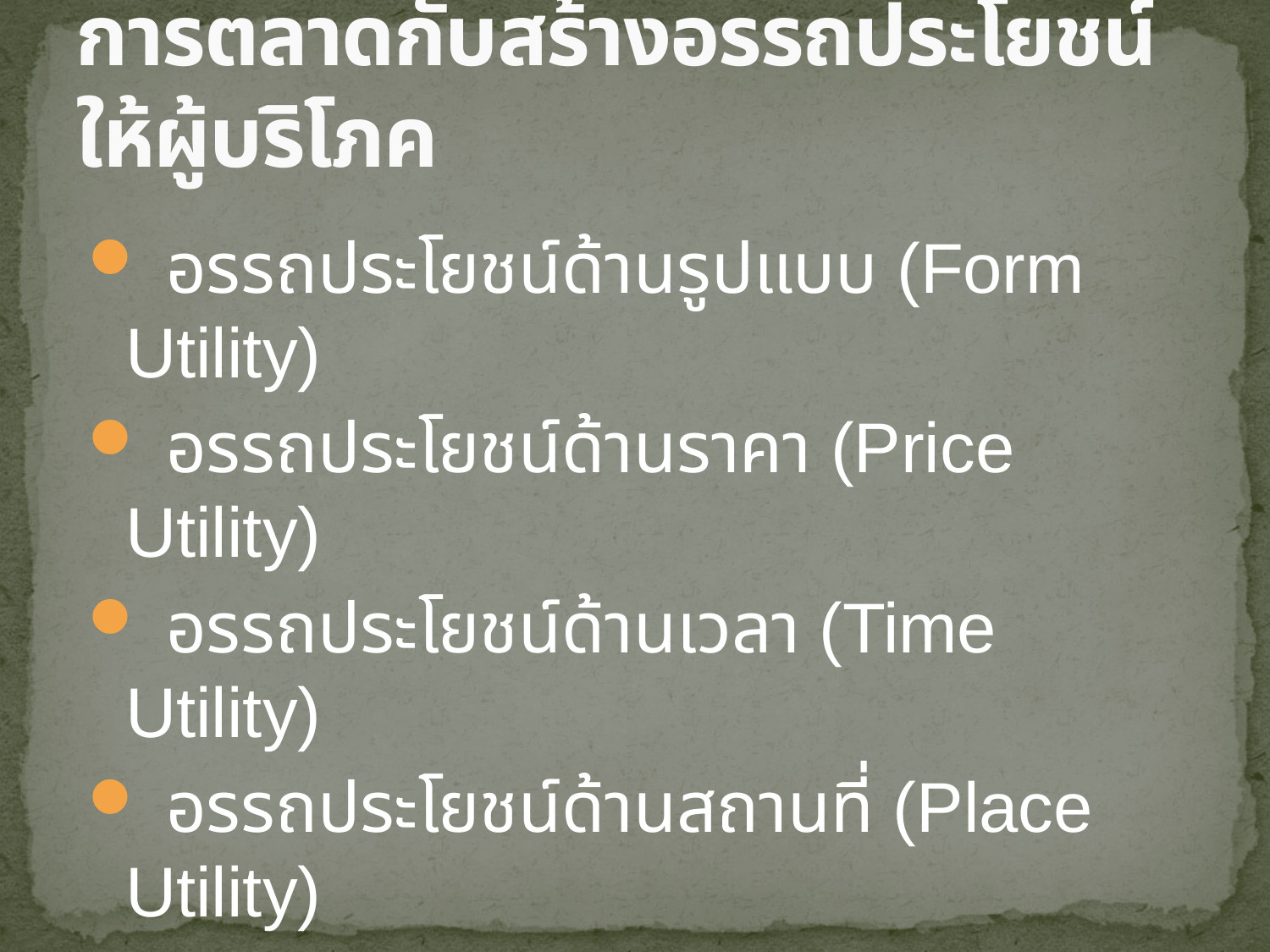

# การตลาดกับสร้างอรรถประโยชน์ให้ผู้บริโภค
 อรรถประโยชน์ด้านรูปแบบ (Form Utility)
 อรรถประโยชน์ด้านราคา (Price Utility)
 อรรถประโยชน์ด้านเวลา (Time Utility)
 อรรถประโยชน์ด้านสถานที่ (Place Utility)
 อรรถประโยชน์ด้านความเป็นเจ้าของ (Possession Utility)